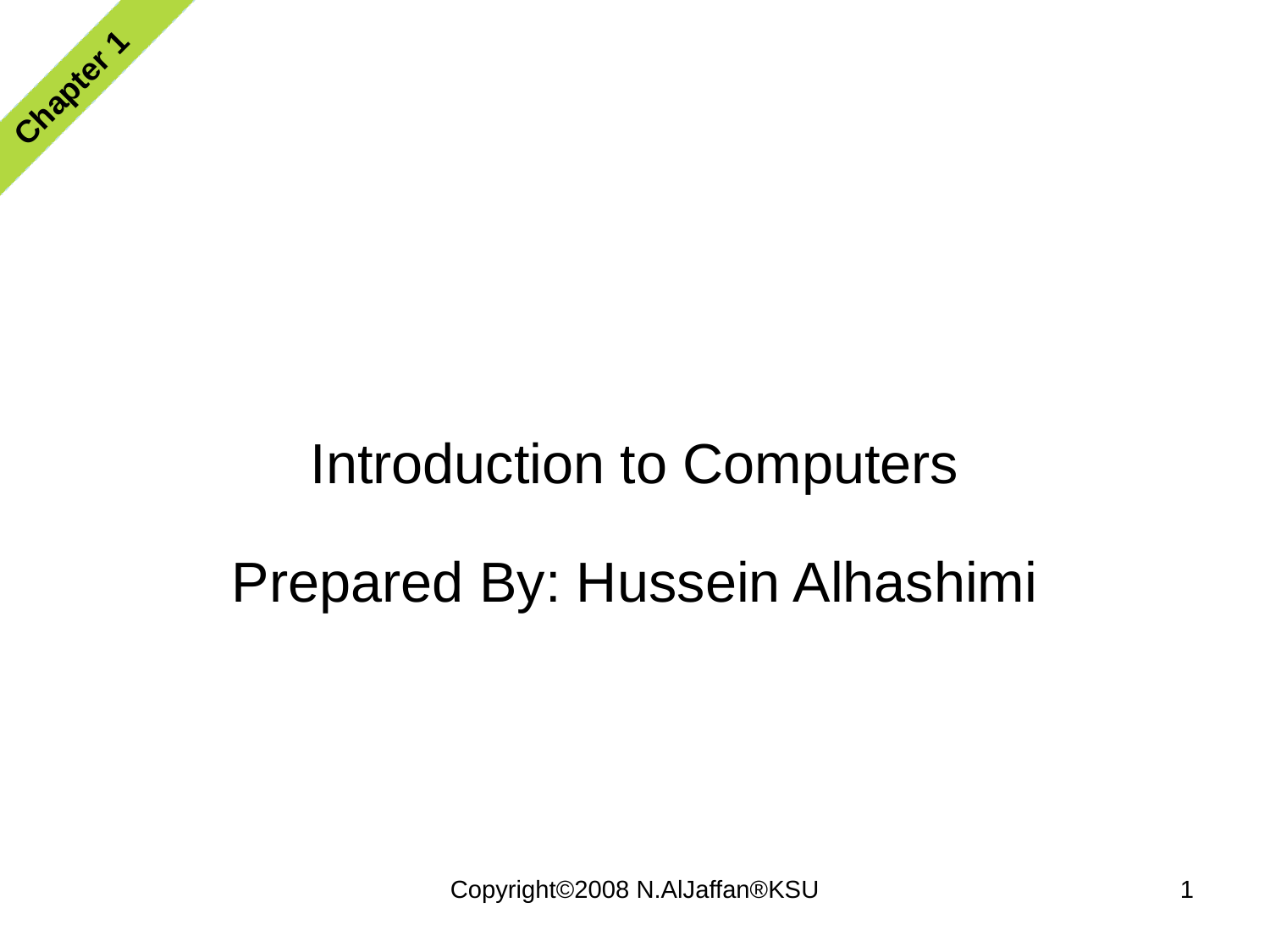

Chapter 1
# Introduction to Computers
Prepared By: Hussein Alhashimi
Copyright©2008 N.AlJaffan®KSU
1